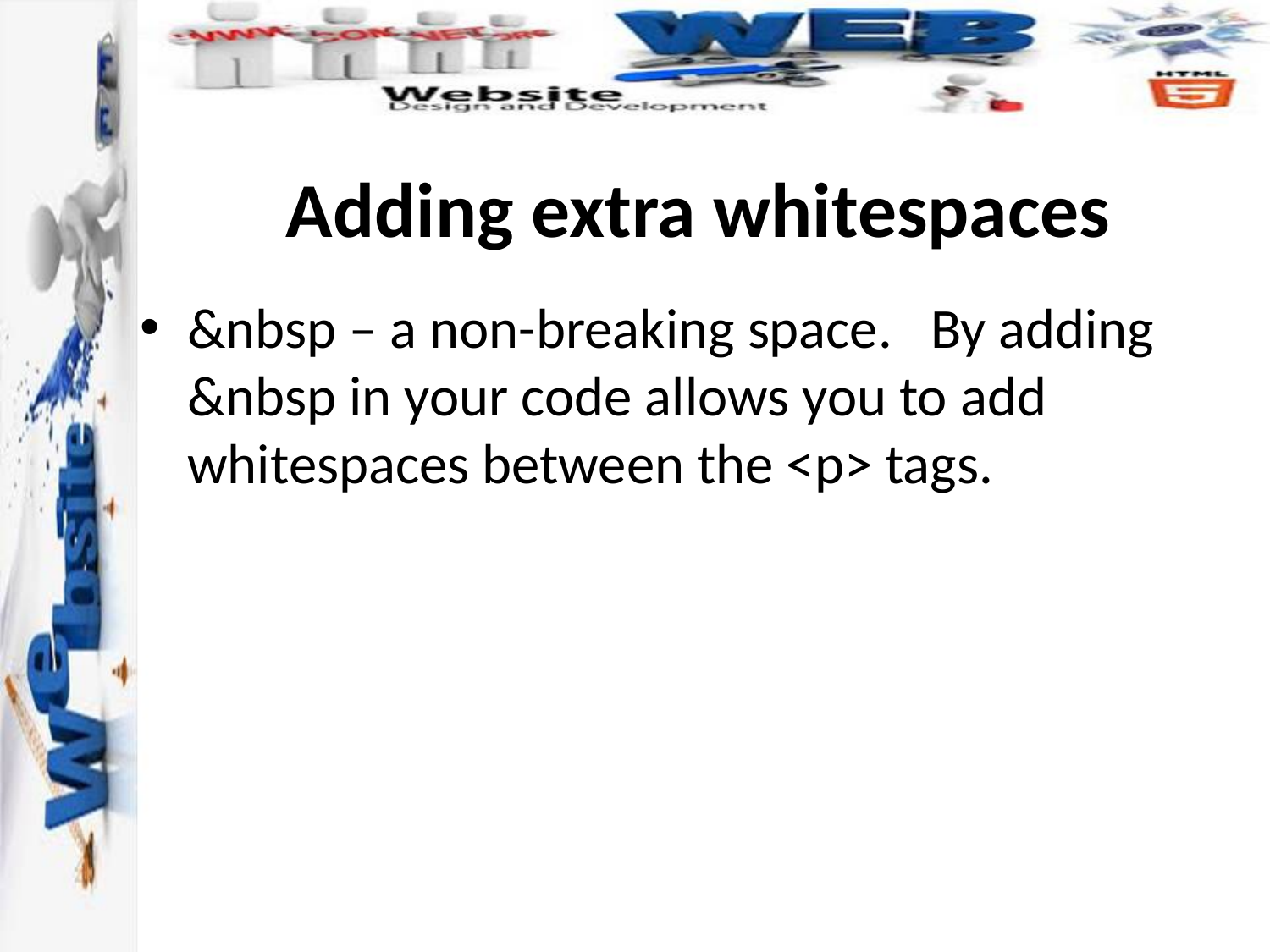

# Adding extra whitespaces
&nbsp – a non-breaking space.   By adding &nbsp in your code allows you to add whitespaces between the <p> tags.